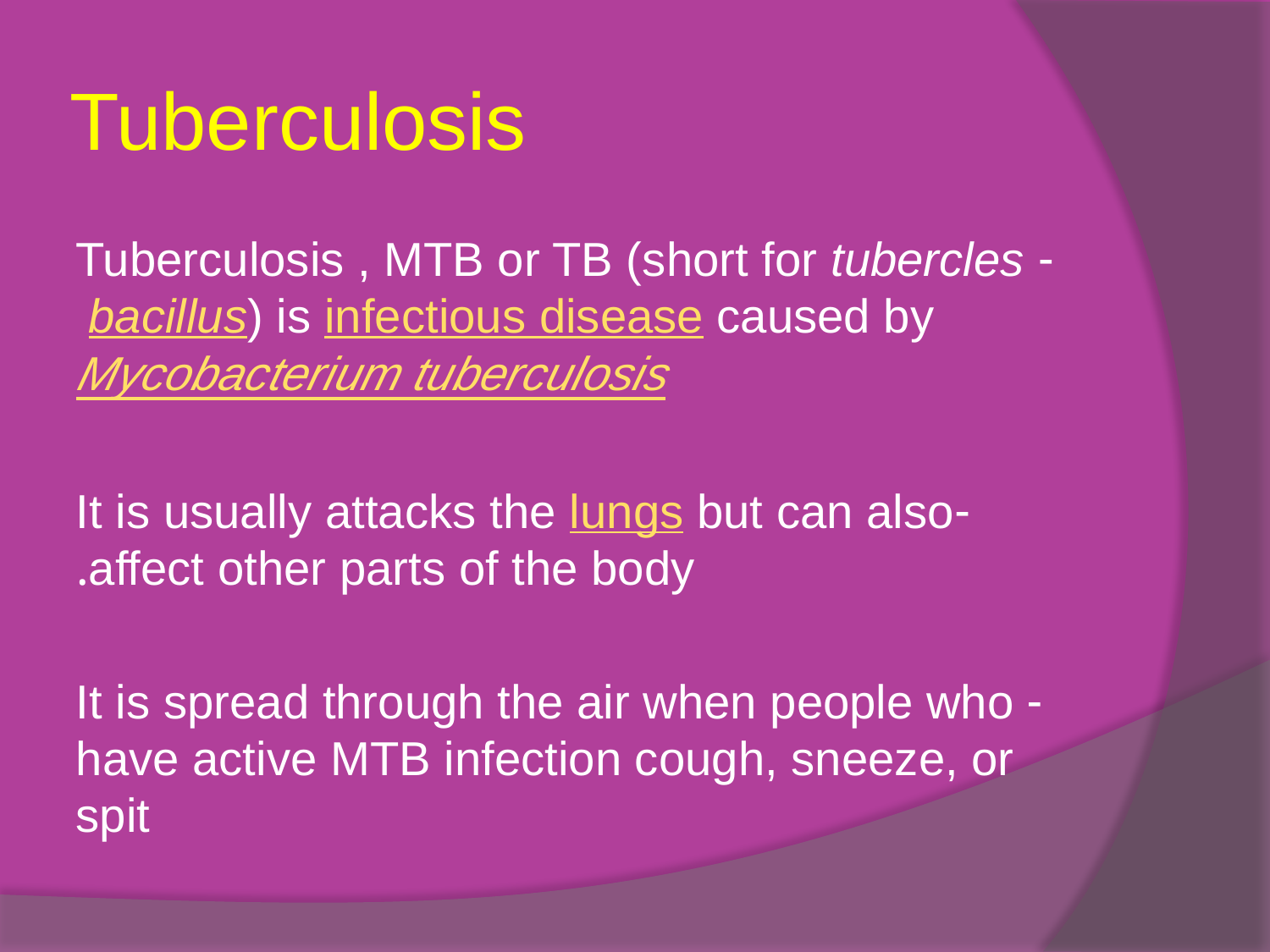

# Tuberculosis
-Tuberculosis , MTB or TB (short for tubercles bacillus) is infectious disease caused by Mycobacterium tuberculosis

-It is usually attacks the lungs but can also affect other parts of the body.

- It is spread through the air when people who have active MTB infection cough, sneeze, or spit